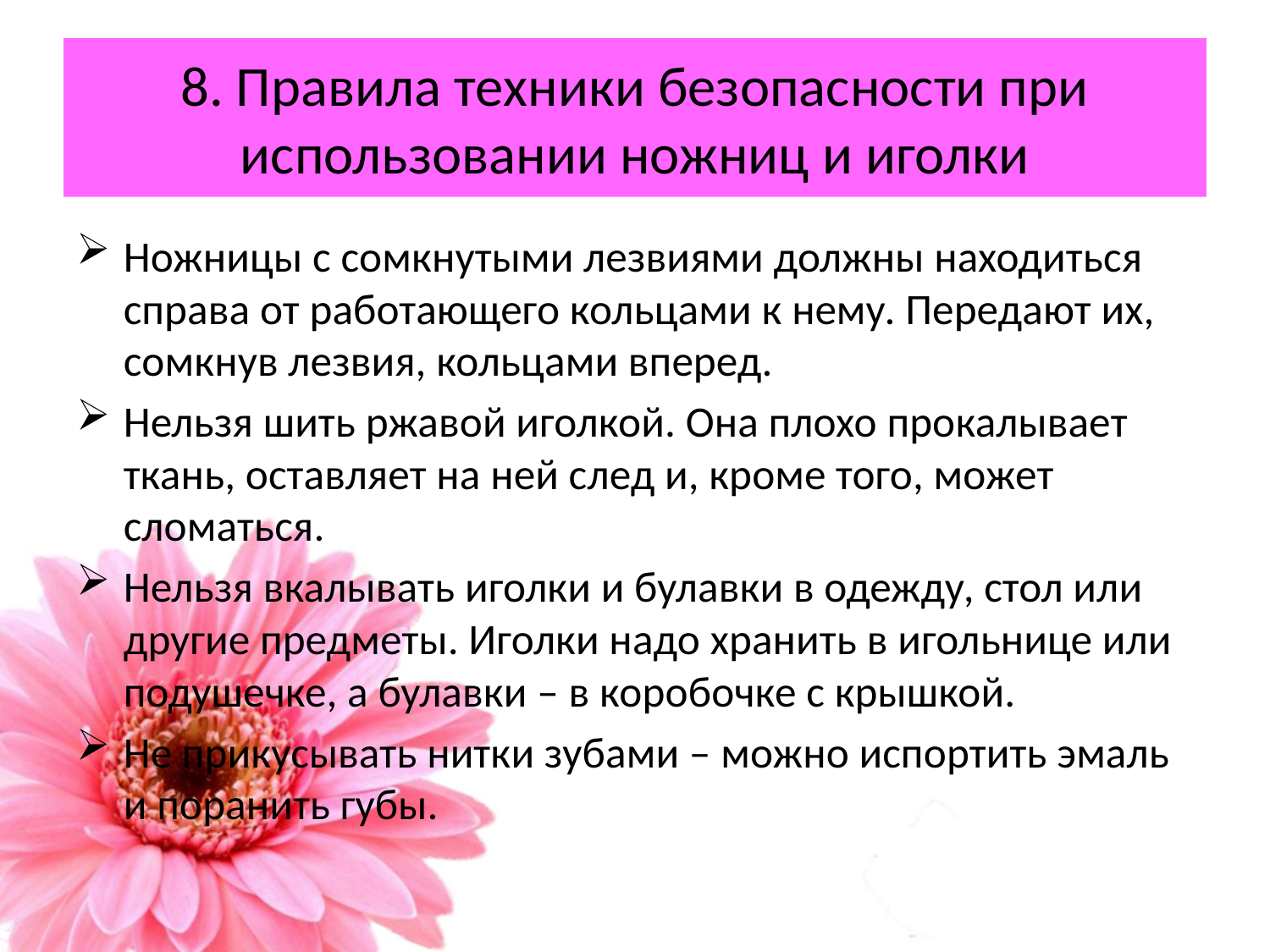

# 8. Правила техники безопасности при использовании ножниц и иголки
Ножницы с сомкнутыми лезвиями должны находиться справа от работающего кольцами к нему. Передают их, сомкнув лезвия, кольцами вперед.
Нельзя шить ржавой иголкой. Она плохо прокалывает ткань, оставляет на ней след и, кроме того, может сломаться.
Нельзя вкалывать иголки и булавки в одежду, стол или другие предметы. Иголки надо хранить в игольнице или подушечке, а булавки – в коробочке с крышкой.
Не прикусывать нитки зубами – можно испортить эмаль и поранить губы.